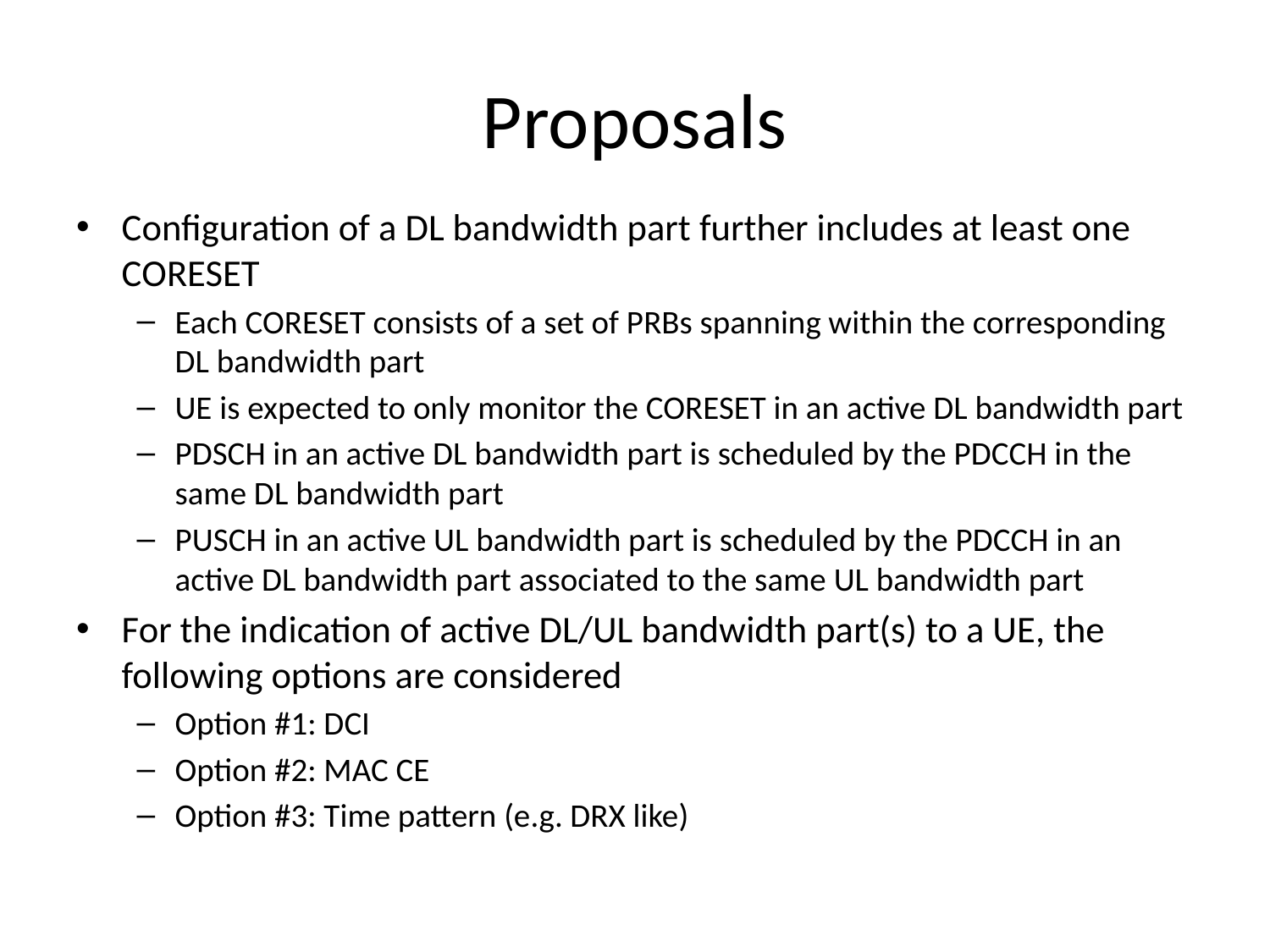

# Proposals
Configuration of a DL bandwidth part further includes at least one CORESET
Each CORESET consists of a set of PRBs spanning within the corresponding DL bandwidth part
UE is expected to only monitor the CORESET in an active DL bandwidth part
PDSCH in an active DL bandwidth part is scheduled by the PDCCH in the same DL bandwidth part
PUSCH in an active UL bandwidth part is scheduled by the PDCCH in an active DL bandwidth part associated to the same UL bandwidth part
For the indication of active DL/UL bandwidth part(s) to a UE, the following options are considered
Option #1: DCI
Option #2: MAC CE
Option #3: Time pattern (e.g. DRX like)